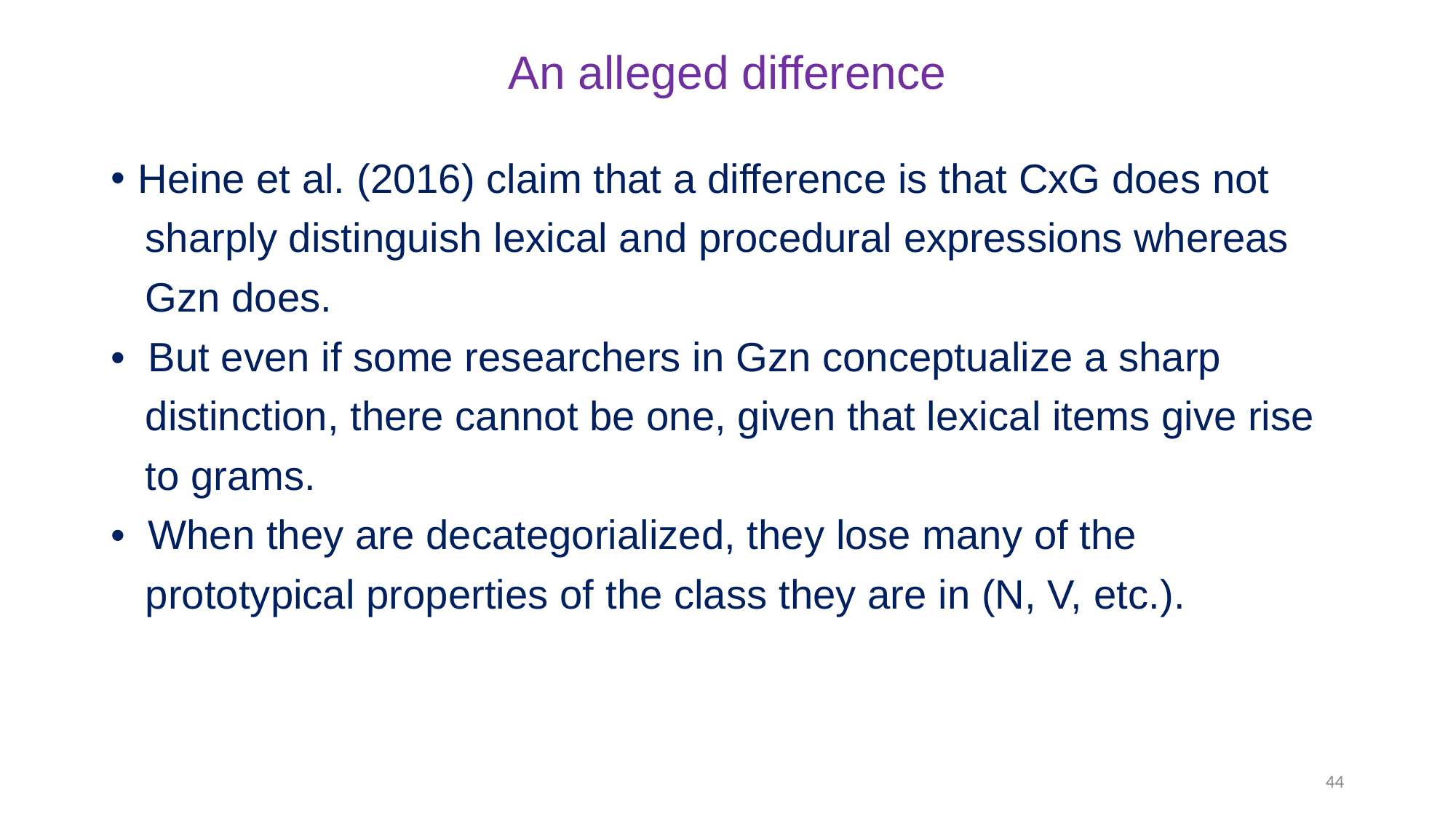

# An alleged difference
Heine et al. (2016) claim that a difference is that CxG does not
   sharply distinguish lexical and procedural expressions whereas
   Gzn does.
•  But even if some researchers in Gzn conceptualize a sharp
   distinction, there cannot be one, given that lexical items give rise
   to grams.
•  When they are decategorialized, they lose many of the
   prototypical properties of the class they are in (N, V, etc.).

44